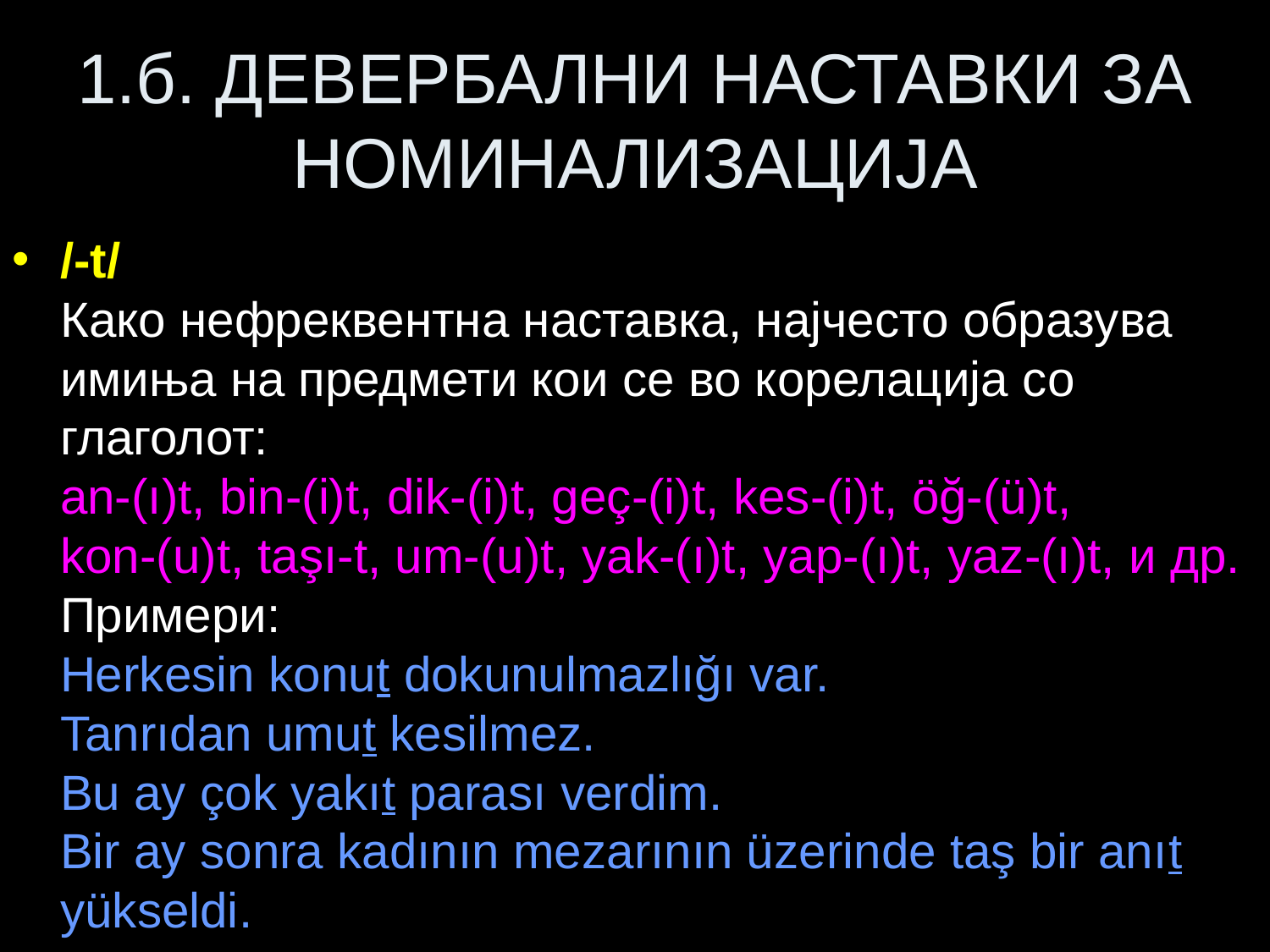

# 1.б. ДЕВЕРБАЛНИ НАСТАВКИ ЗА НОМИНАЛИЗАЦИЈА
/-t/
Како нефреквентна наставка, најчесто образува имиња на предмети кои се во корелација со глаголот:
an-(ı)t, bin-(i)t, dik-(i)t, geç-(i)t, kes-(i)t, öğ-(ü)t,
kon-(u)t, taşı-t, um-(u)t, yak-(ı)t, yap-(ı)t, yaz-(ı)t, и др.
Примери:
Herkesin konut dokunulmazlığı var.
Tanrıdan umut kesilmez.
Bu ay çok yakıt parası verdim.
Bir ay sonra kadının mezarının üzerinde taş bir anıt yükseldi.